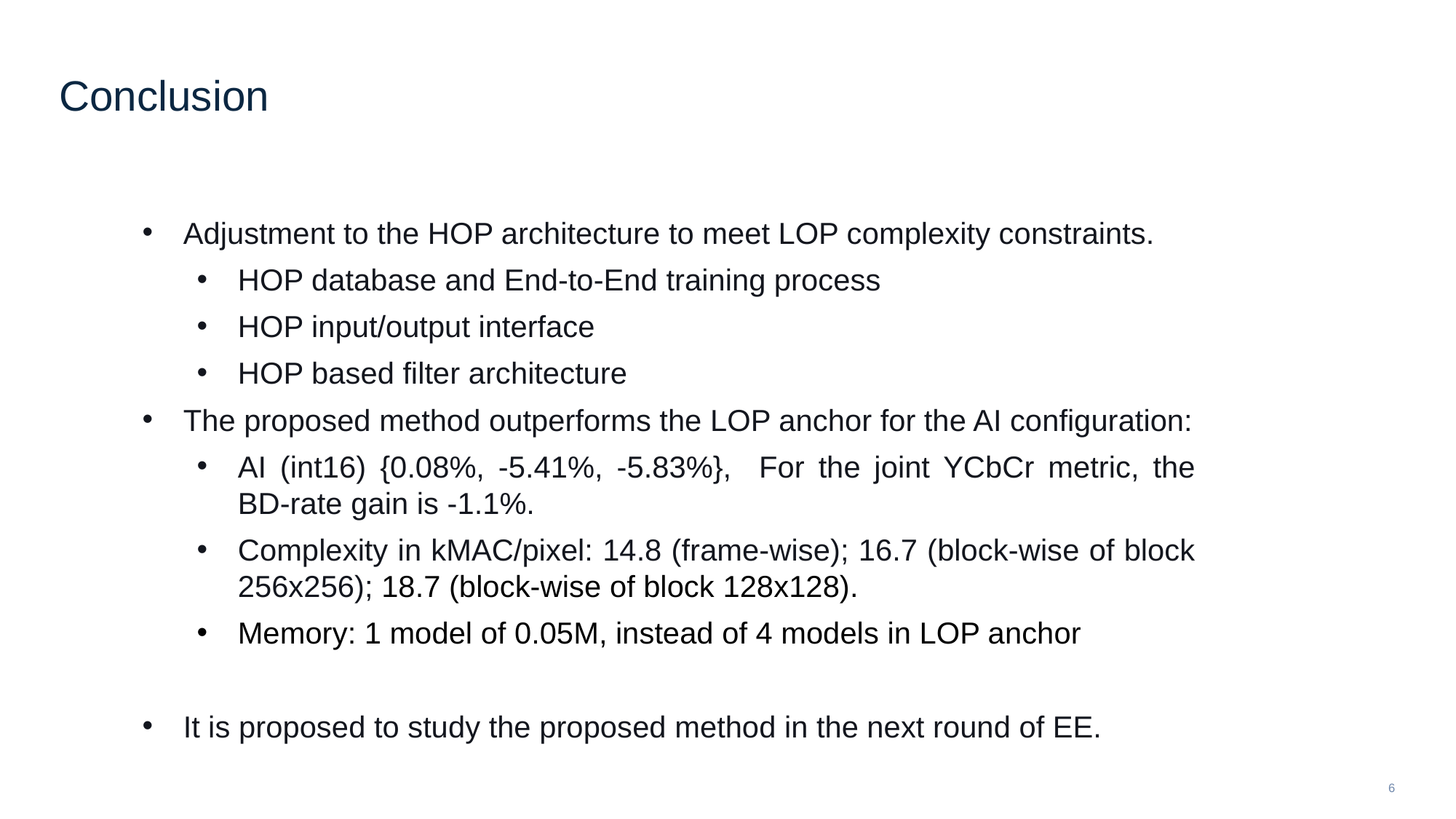

# Conclusion
Adjustment to the HOP architecture to meet LOP complexity constraints.
HOP database and End-to-End training process
HOP input/output interface
HOP based filter architecture
The proposed method outperforms the LOP anchor for the AI configuration:
AI (int16) {0.08%, -5.41%, -5.83%},  For the joint YCbCr metric, the BD-rate gain is -1.1%.
Complexity in kMAC/pixel: 14.8 (frame-wise); 16.7 (block-wise of block 256x256); 18.7 (block-wise of block 128x128).
Memory: 1 model of 0.05M, instead of 4 models in LOP anchor

It is proposed to study the proposed method in the next round of EE.